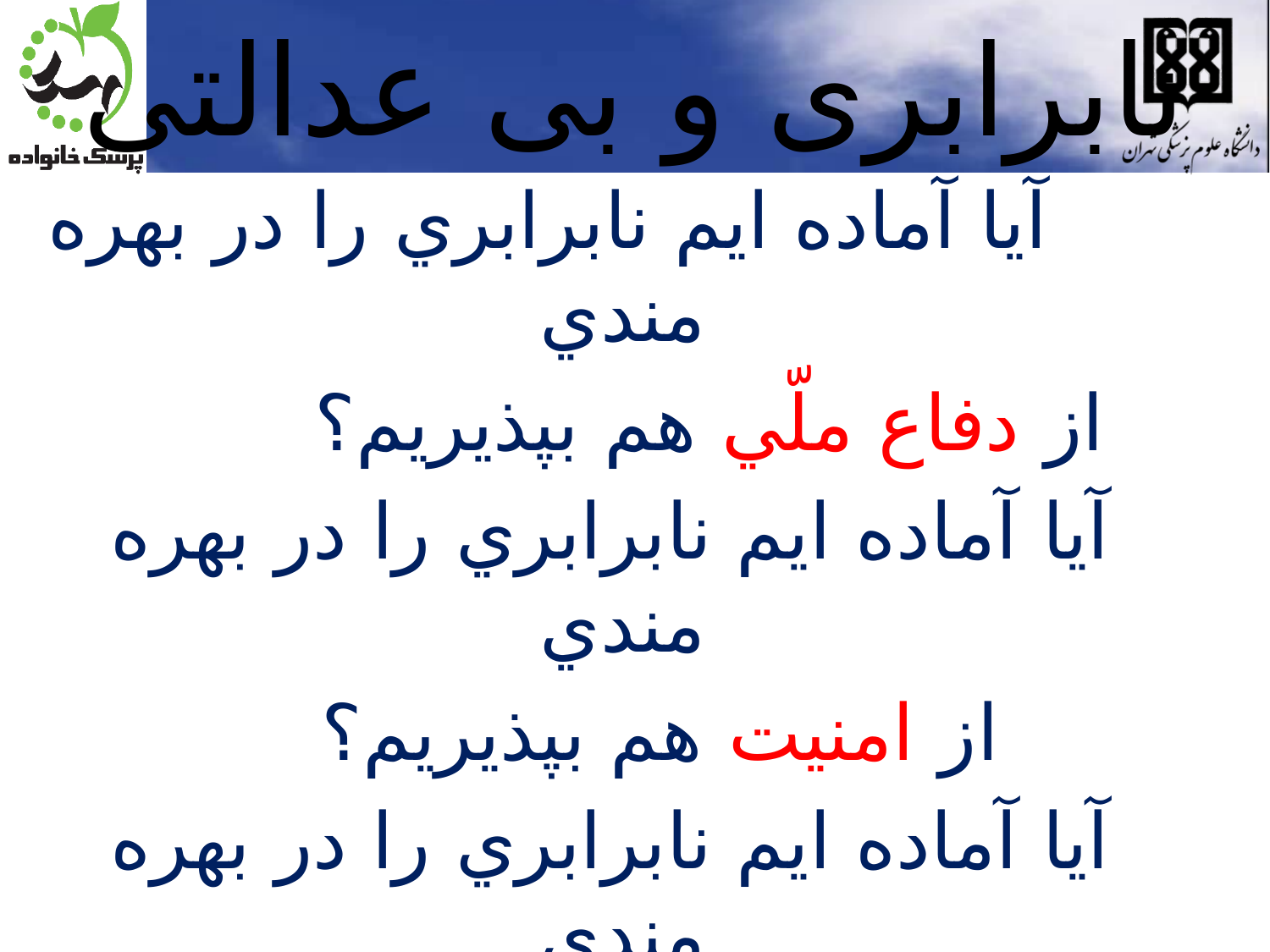

نابرابری و بی عدالتی
      آيا آماده ايم نابرابري را در بهره مندي
       از دفاع ملّي هم بپذيريم؟
 آيا آماده ايم نابرابري را در بهره مندي
   از امنيت هم بپذيريم؟
 آيا آماده ايم نابرابري را در بهره مندي
از هواي سالم هم بپذيريم؟